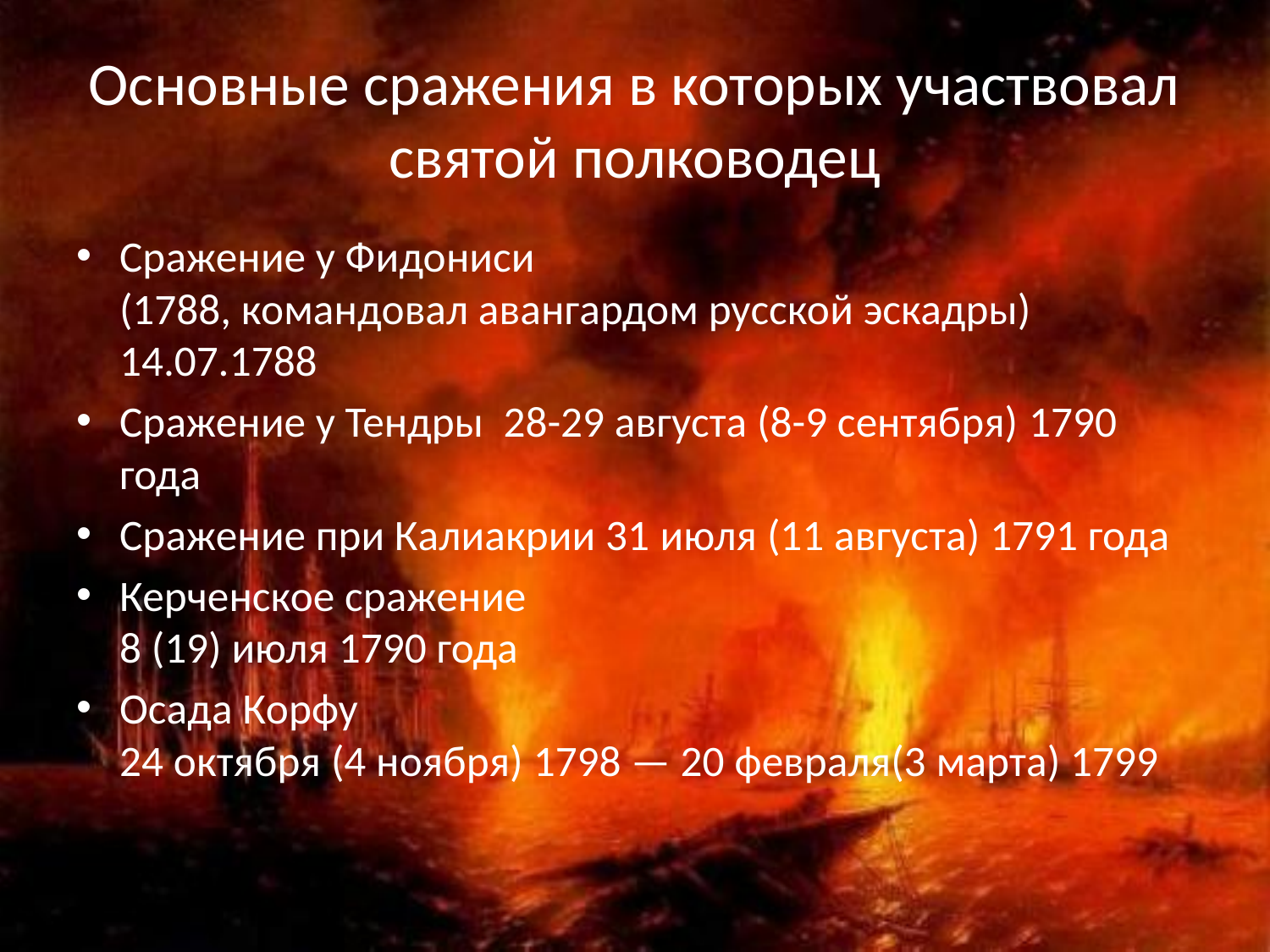

# Основные сражения в которых участвовал святой полководец
Сражение у Фидониси
(1788, командовал авангардом русской эскадры) 14.07.1788
Сражение у Тендры  28-29 августа (8-9 сентября) 1790 года
Сражение при Калиакрии 31 июля (11 августа) 1791 года
Керченское сражение
8 (19) июля 1790 года
Осада Корфу
24 октября (4 ноября) 1798 — 20 февраля(3 марта) 1799